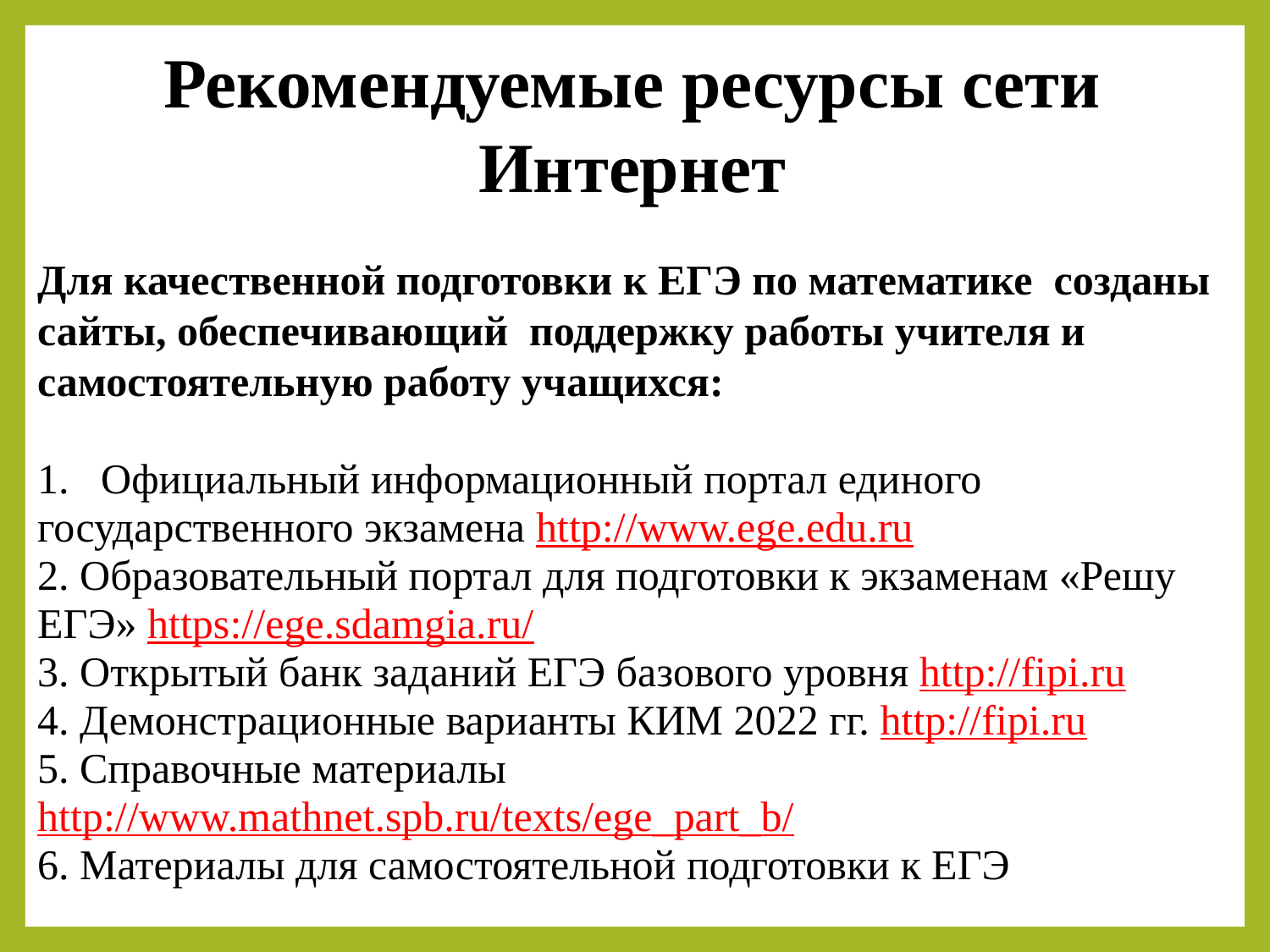

Рекомендуемые ресурсы сети Интернет
Для качественной подготовки к ЕГЭ по математике  созданы сайты, обеспечивающий  поддержку работы учителя и самостоятельную работу учащихся:

1.   Официальный информационный портал единого государственного экзамена http://www.ege.edu.ru
2. Образовательный портал для подготовки к экзаменам «Решу ЕГЭ» https://ege.sdamgia.ru/
3. Открытый банк заданий ЕГЭ базового уровня http://fipi.ru
4. Демонстрационные варианты КИМ 2022 гг. http://fipi.ru
5. Справочные материалы http://www.mathnet.spb.ru/texts/ege_part_b/
6. Материалы для самостоятельной подготовки к ЕГЭ